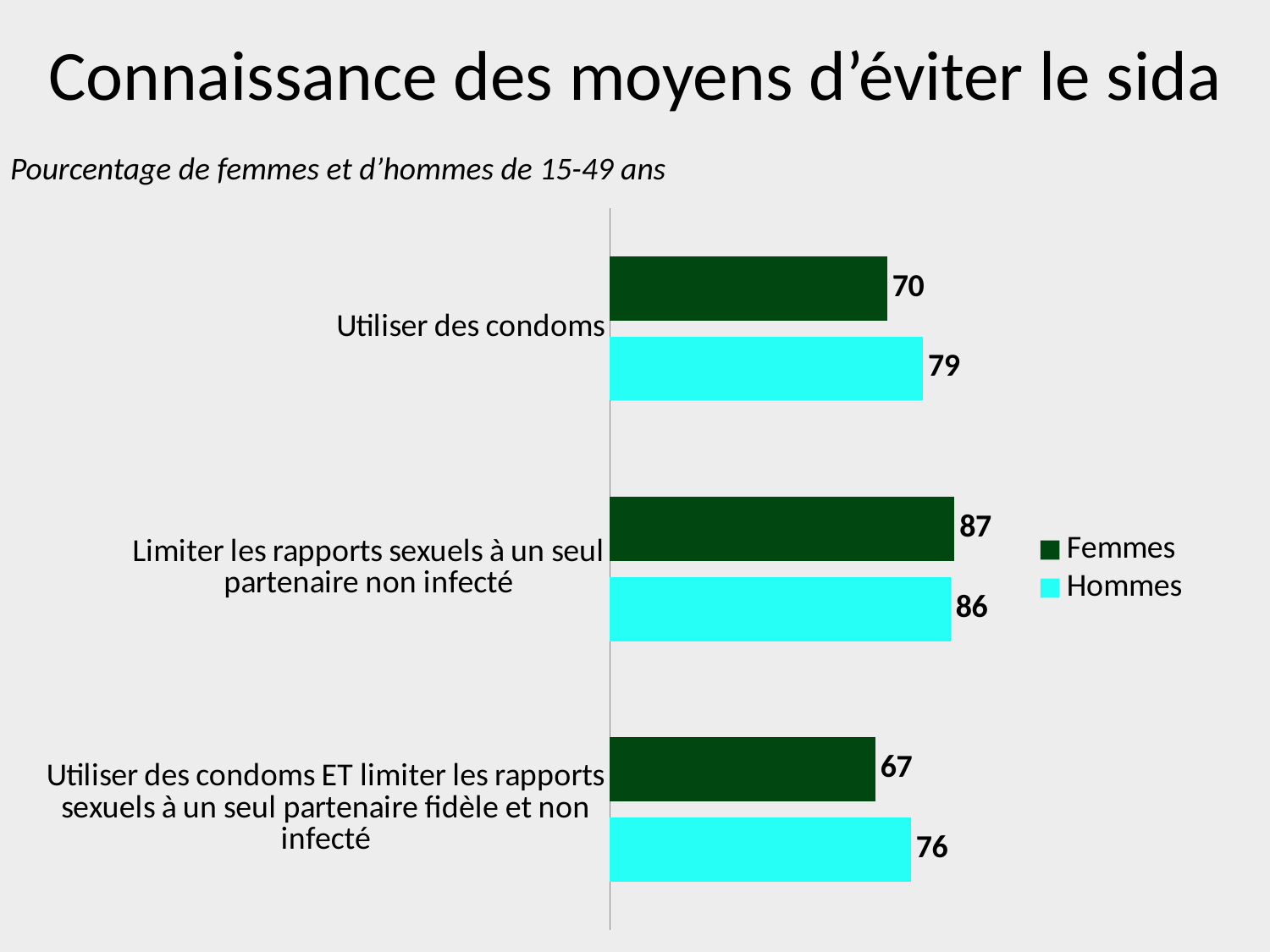

# Connaissance des moyens d’éviter le sida
Pourcentage de femmes et d’hommes de 15-49 ans

### Chart

| Category | Hommes | Femmes |
|---|---|---|
| Utiliser des condoms ET limiter les rapports sexuels à un seul partenaire fidèle et non infecté | 76.0 | 67.0 |
| Limiter les rapports sexuels à un seul partenaire non infecté | 86.0 | 87.0 |
| Utiliser des condoms | 79.0 | 70.0 |